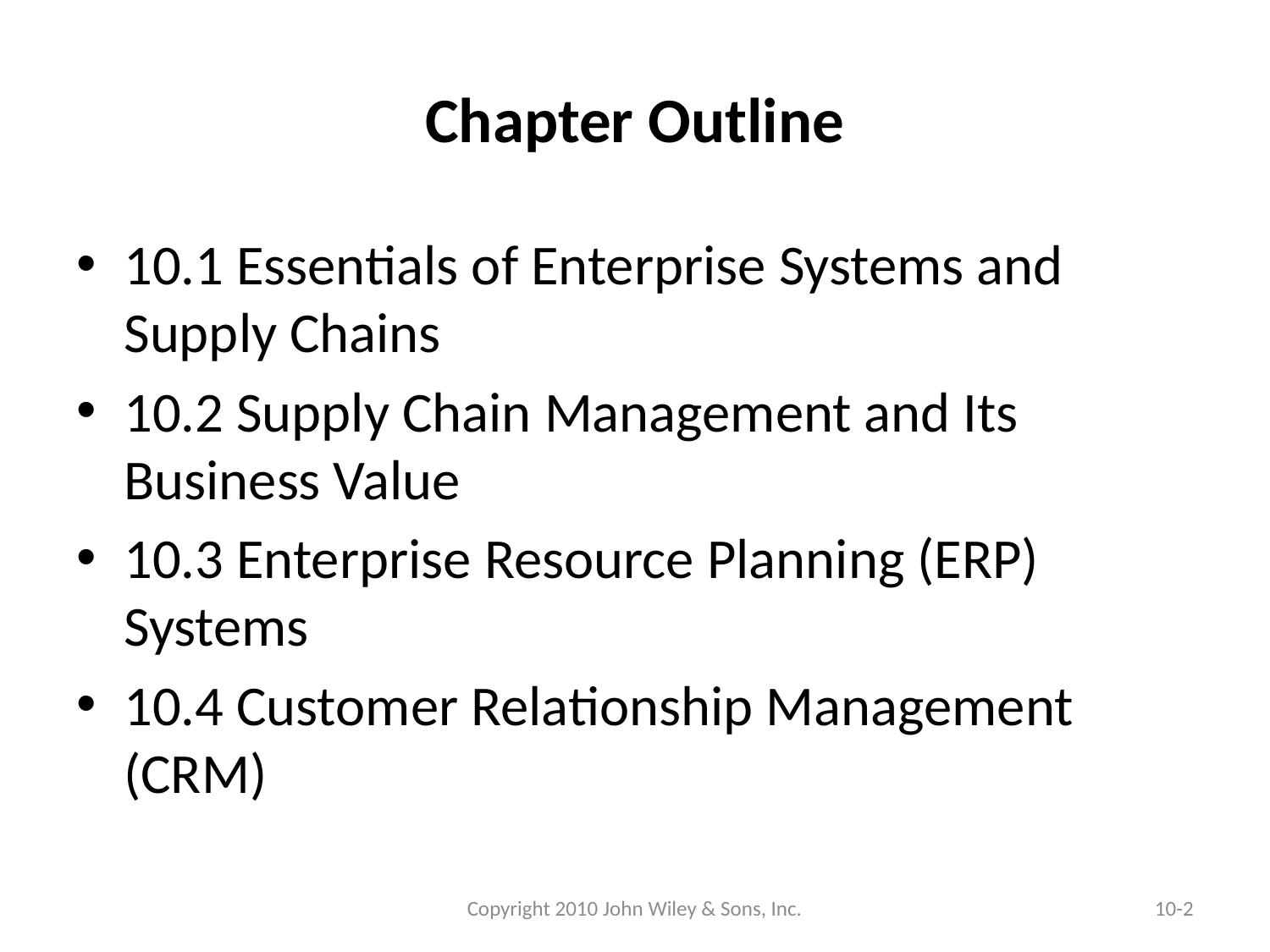

# Chapter Outline
10.1 Essentials of Enterprise Systems and Supply Chains
10.2 Supply Chain Management and Its Business Value
10.3 Enterprise Resource Planning (ERP) Systems
10.4 Customer Relationship Management (CRM)
Copyright 2010 John Wiley & Sons, Inc.
10-2